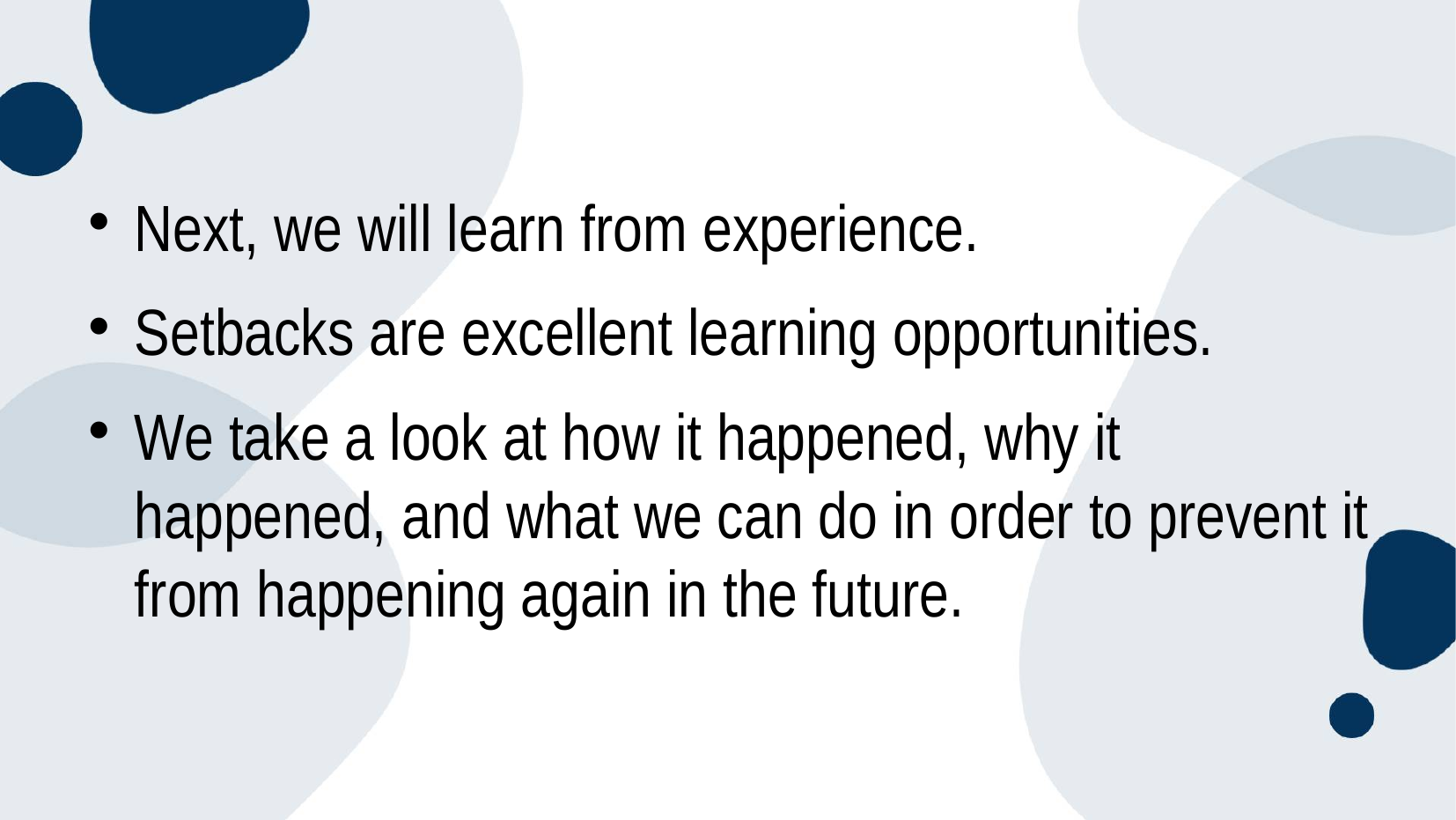

#
Next, we will learn from experience.
Setbacks are excellent learning opportunities.
We take a look at how it happened, why it happened, and what we can do in order to prevent it from happening again in the future.